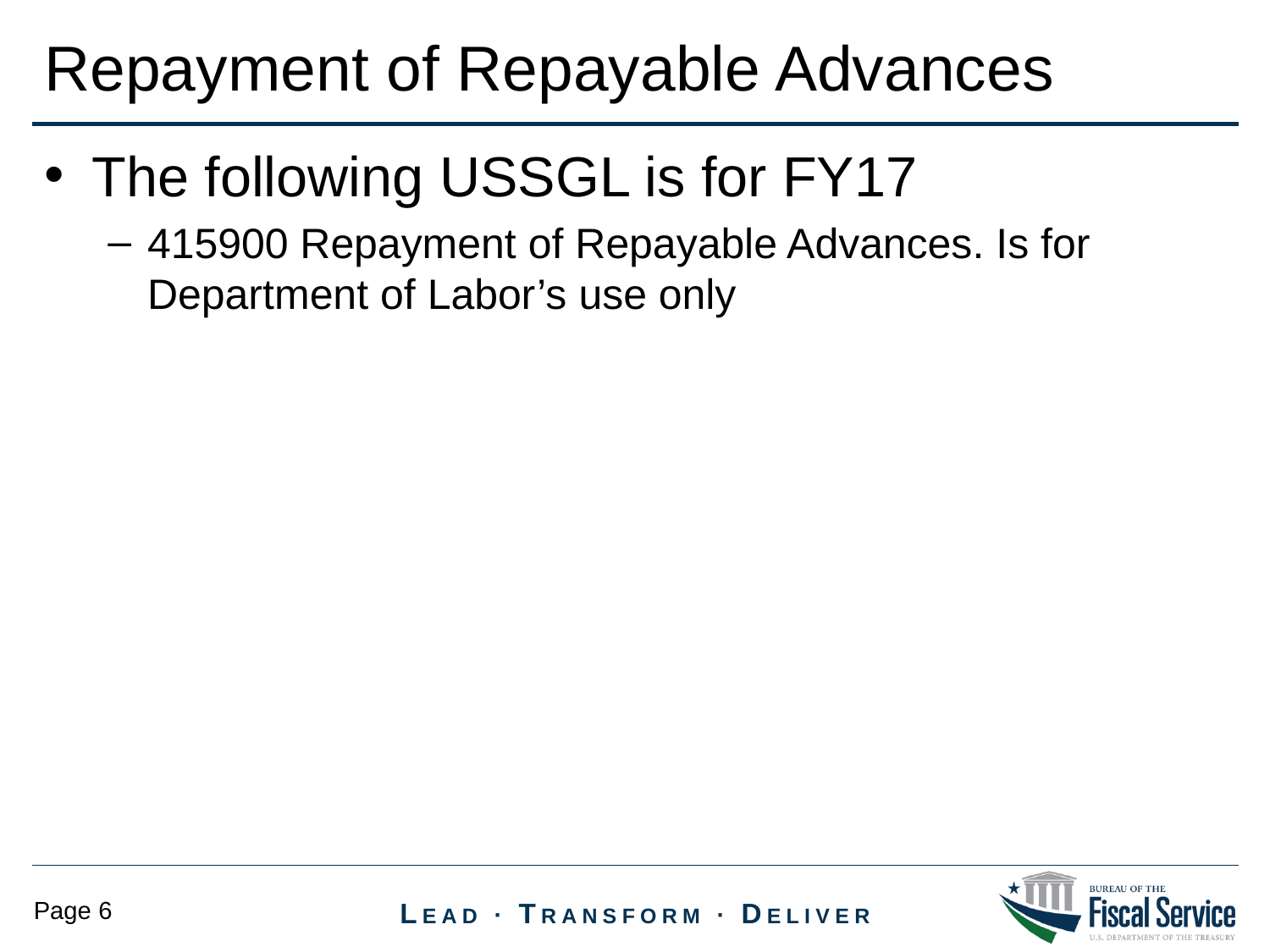

Repayment of Repayable Advances
The following USSGL is for FY17
415900 Repayment of Repayable Advances. Is for Department of Labor’s use only